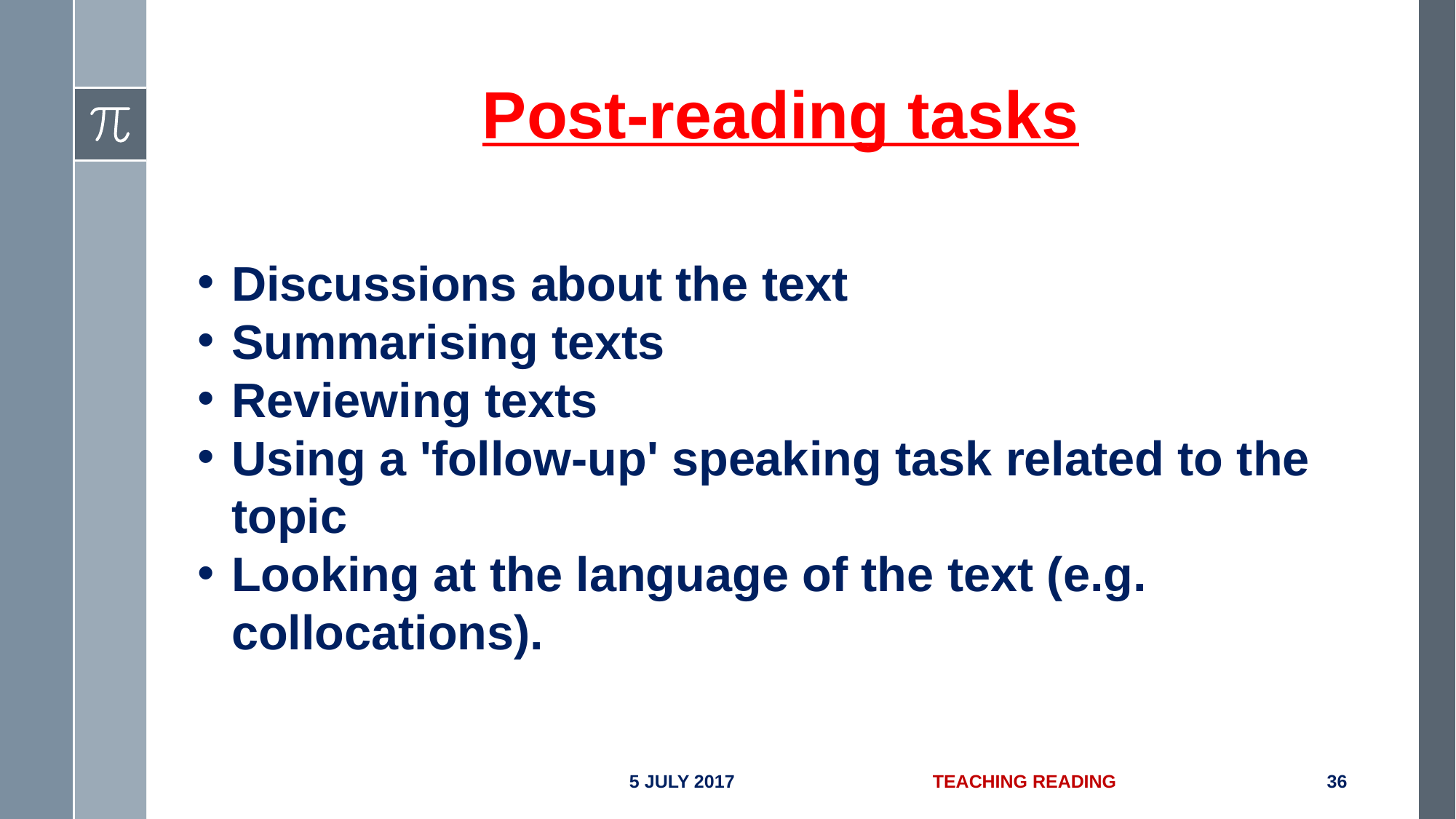

# Post-reading tasks
Discussions about the text
Summarising texts
Reviewing texts
Using a 'follow-up' speaking task related to the topic
Looking at the language of the text (e.g. collocations).
5 July 2017
Teaching Reading
36